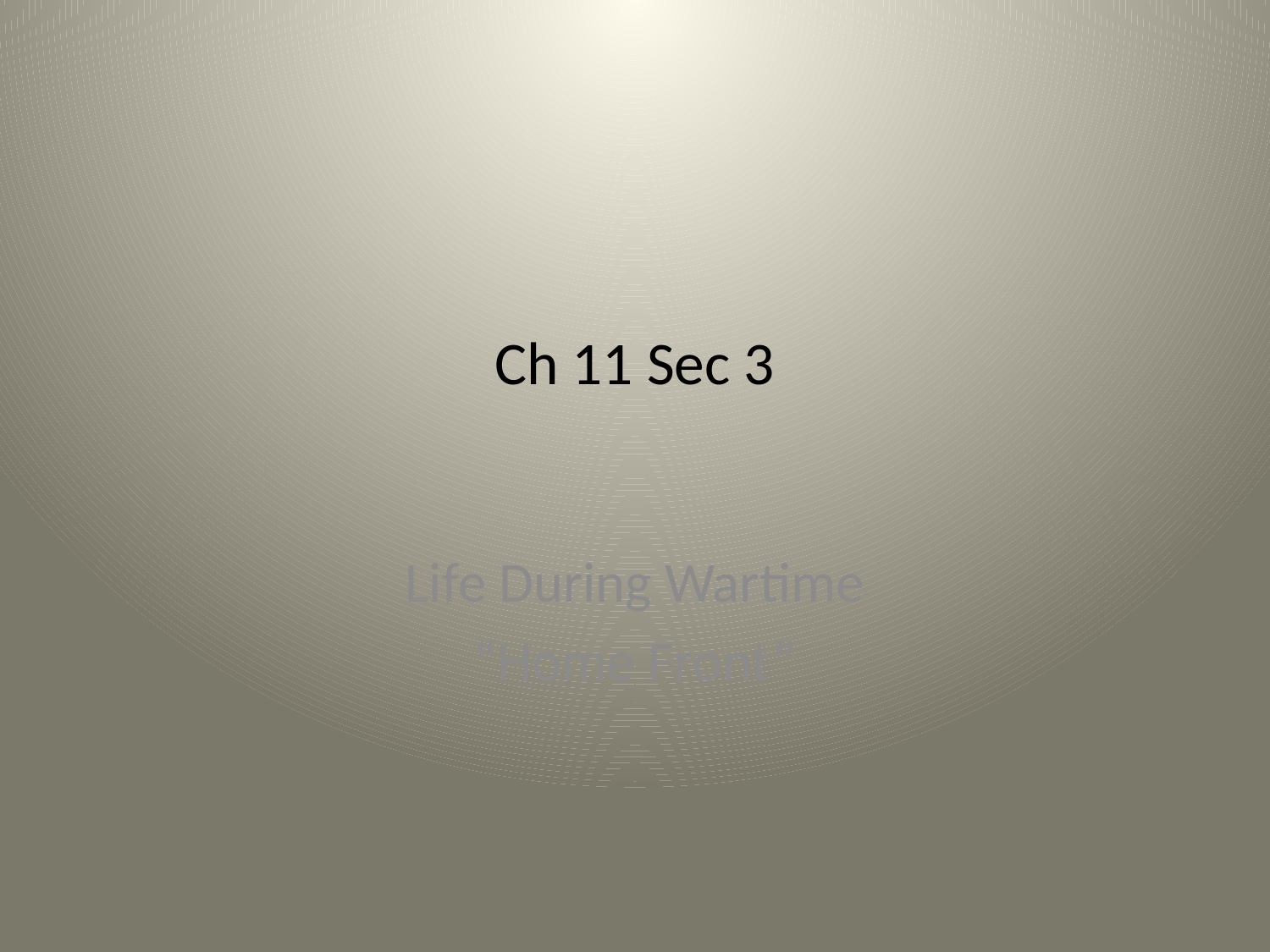

# Ch 11 Sec 3
Life During Wartime
“Home Front”